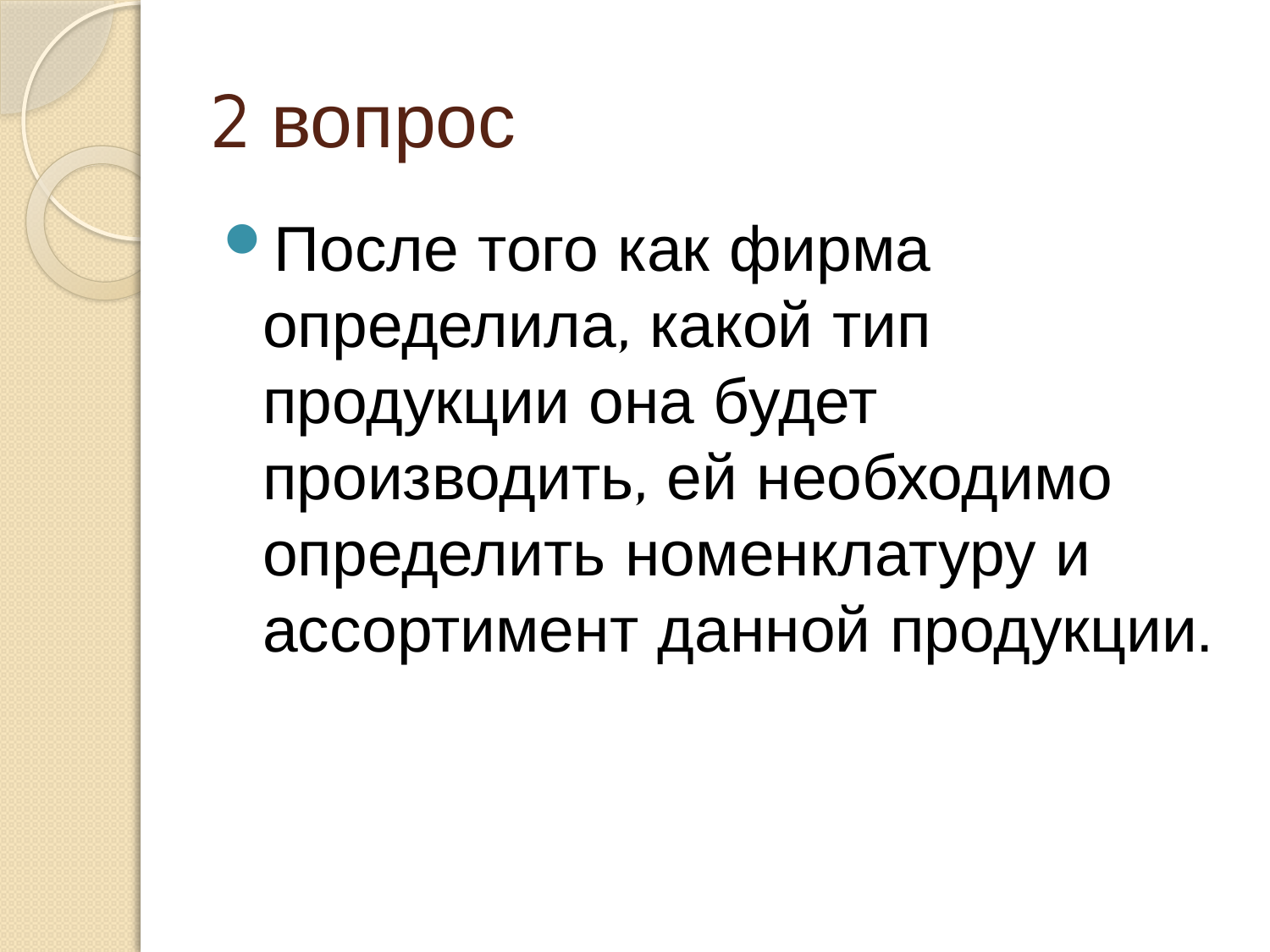

# 2 вопрос
После того как фирма определила, какой тип продукции она будет производить, ей необходимо определить номенклатуру и ассортимент данной продукции.